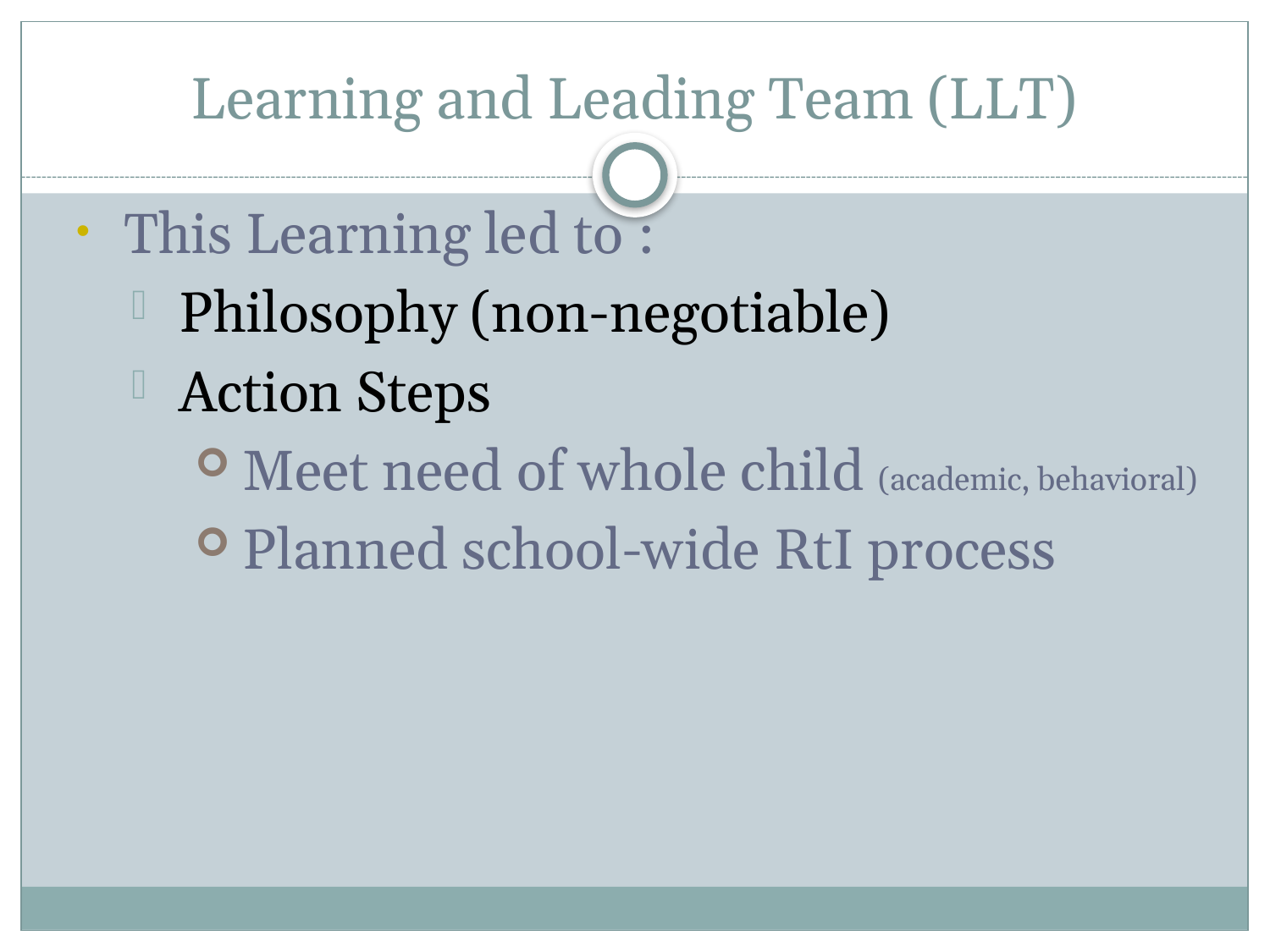

# Learning and Leading Team (LLT)
This Learning led to :
Philosophy (non-negotiable)
Action Steps
Meet need of whole child (academic, behavioral)
Planned school-wide RtI process